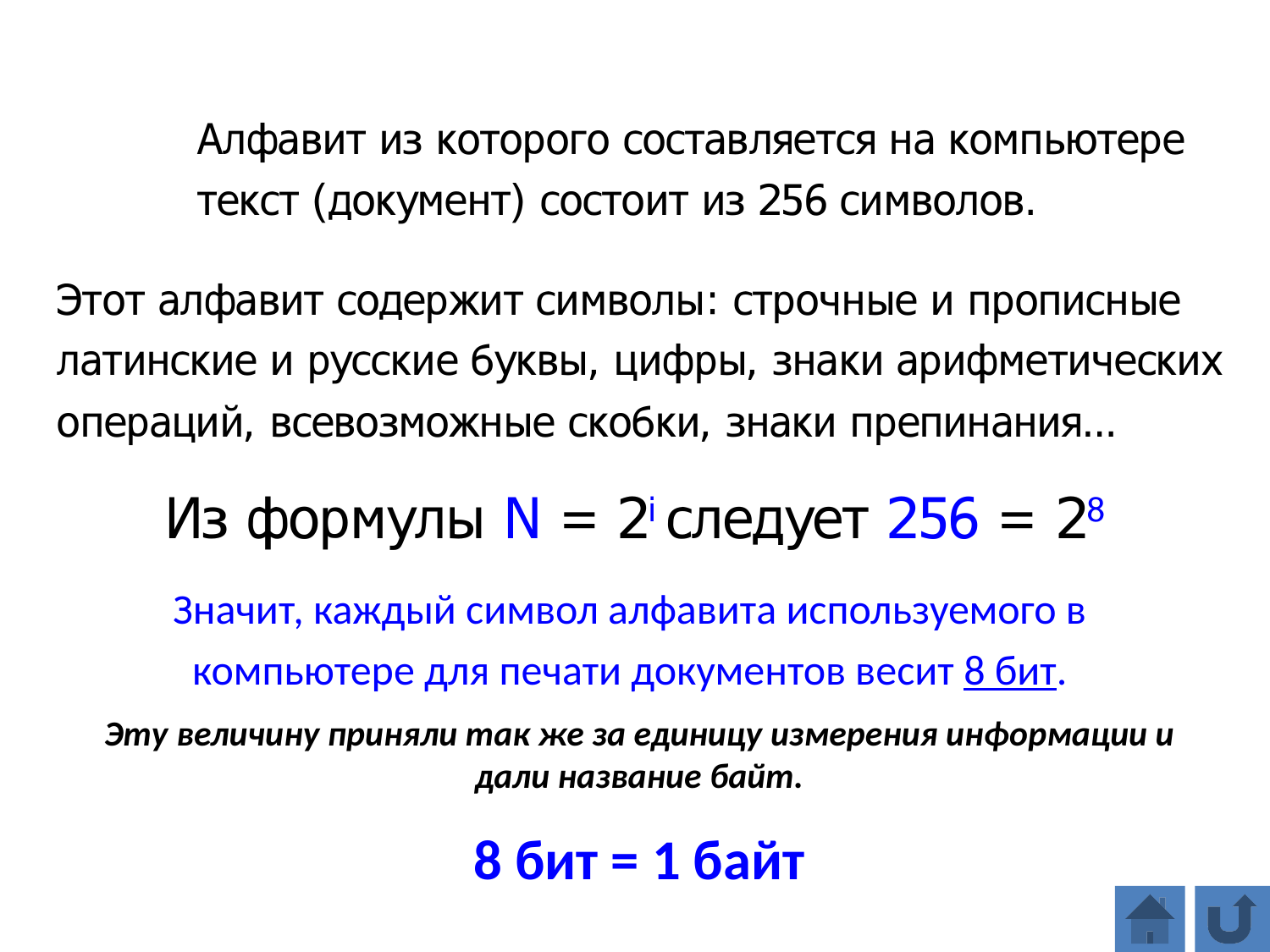

Алфавит из которого составляется на компьютере текст (документ) состоит из 256 символов.
Этот алфавит содержит символы: строчные и прописные латинские и русские буквы, цифры, знаки арифметических операций, всевозможные скобки, знаки препинания…

Из формулы N = 2i следует 256 = 28
Значит, каждый символ алфавита используемого в компьютере для печати документов весит 8 бит.
Эту величину приняли так же за единицу измерения информации и дали название байт.
8 бит = 1 байт